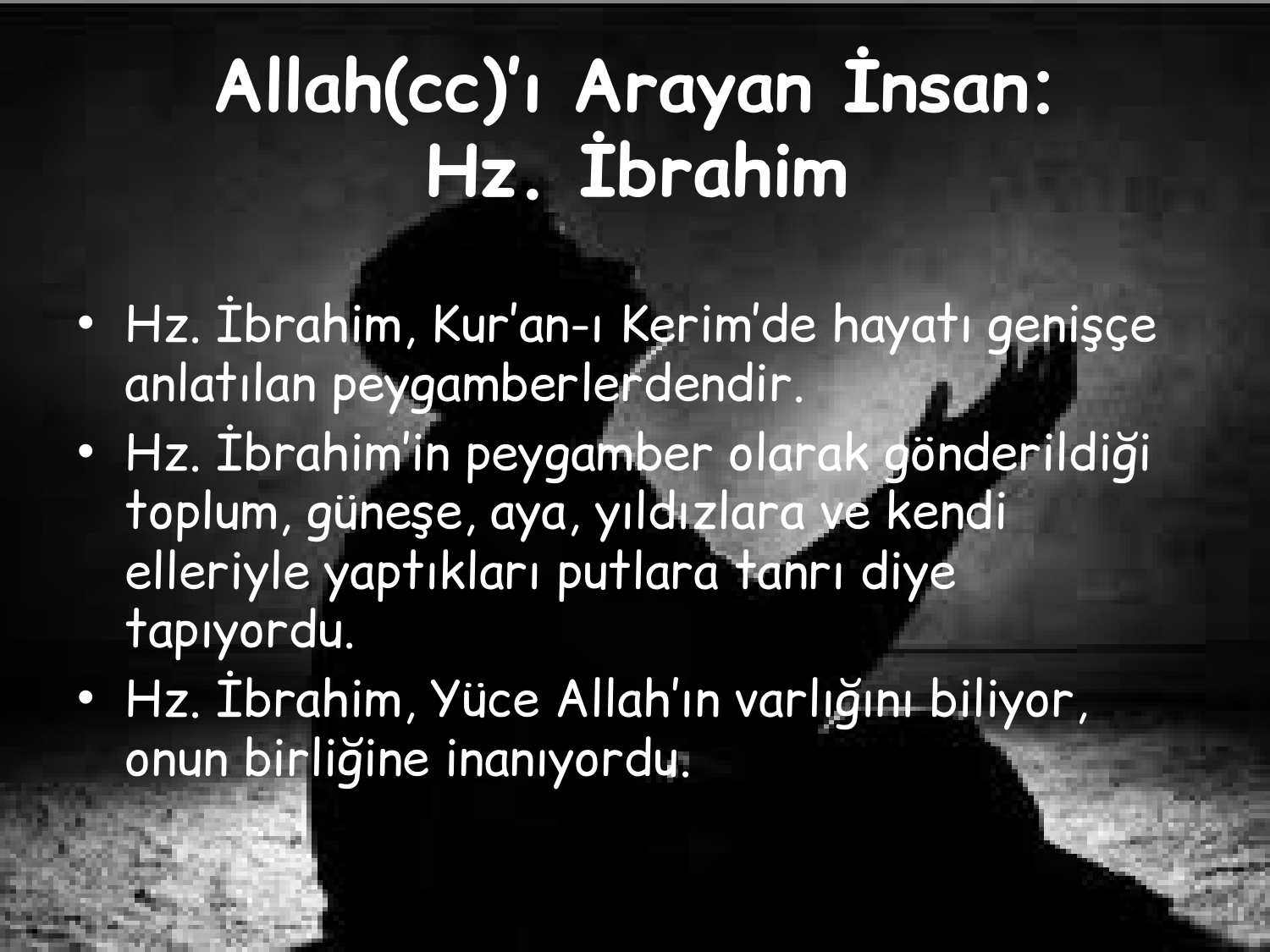

# Allah(cc)’ı Arayan İnsan: Hz. İbrahim
Hz. İbrahim, Kur’an-ı Kerim’de hayatı genişçe anlatılan peygamberlerdendir.
Hz. İbrahim’in peygamber olarak gönderildiği toplum, güneşe, aya, yıldızlara ve kendi elleriyle yaptıkları putlara tanrı diye tapıyordu.
Hz. İbrahim, Yüce Allah’ın varlığını biliyor, onun birliğine inanıyordu.